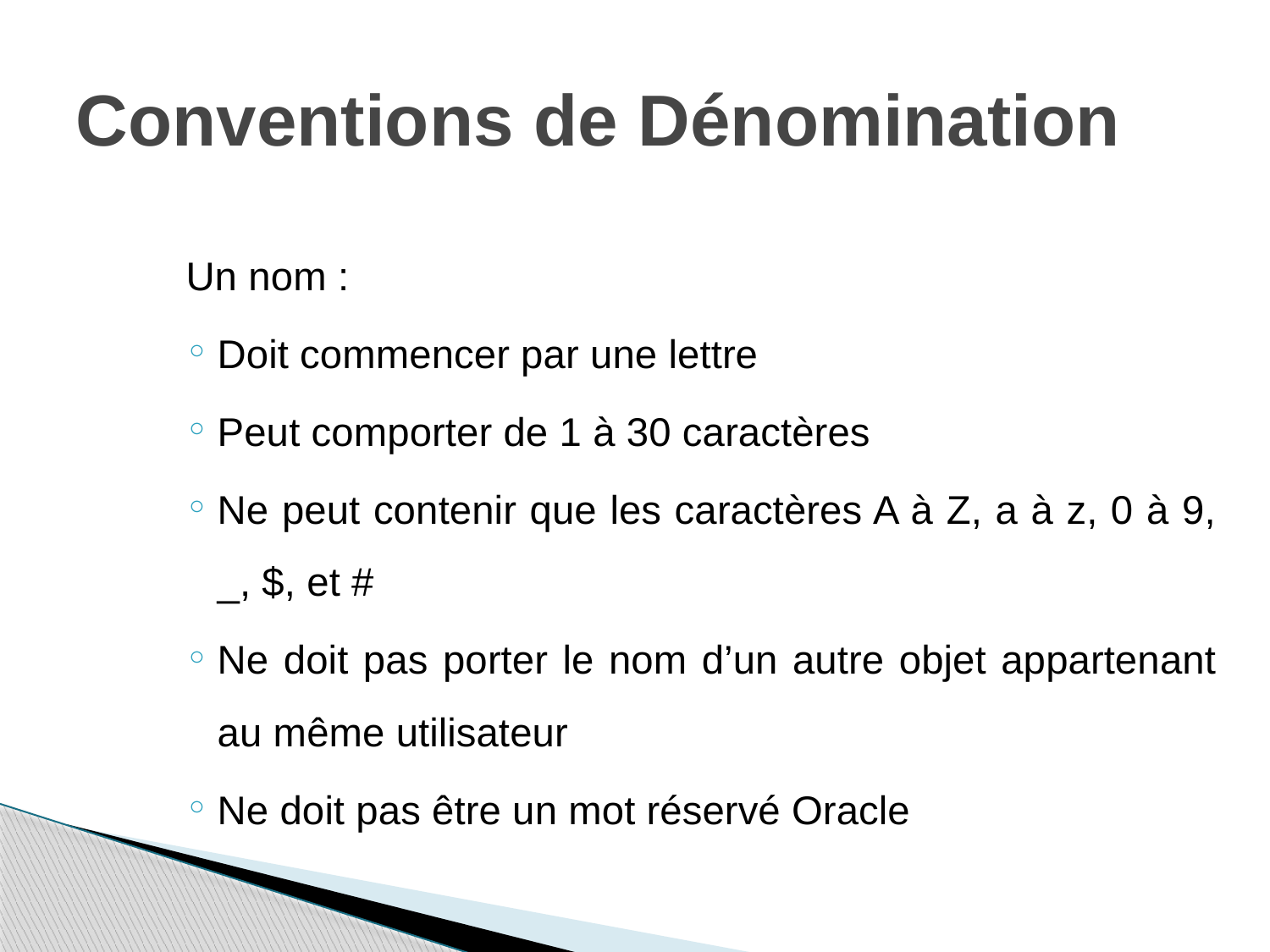

# Conventions de Dénomination
Un nom :
Doit commencer par une lettre
Peut comporter de 1 à 30 caractères
Ne peut contenir que les caractères A à Z, a à z, 0 à 9, _, $, et #
Ne doit pas porter le nom d’un autre objet appartenant au même utilisateur
Ne doit pas être un mot réservé Oracle